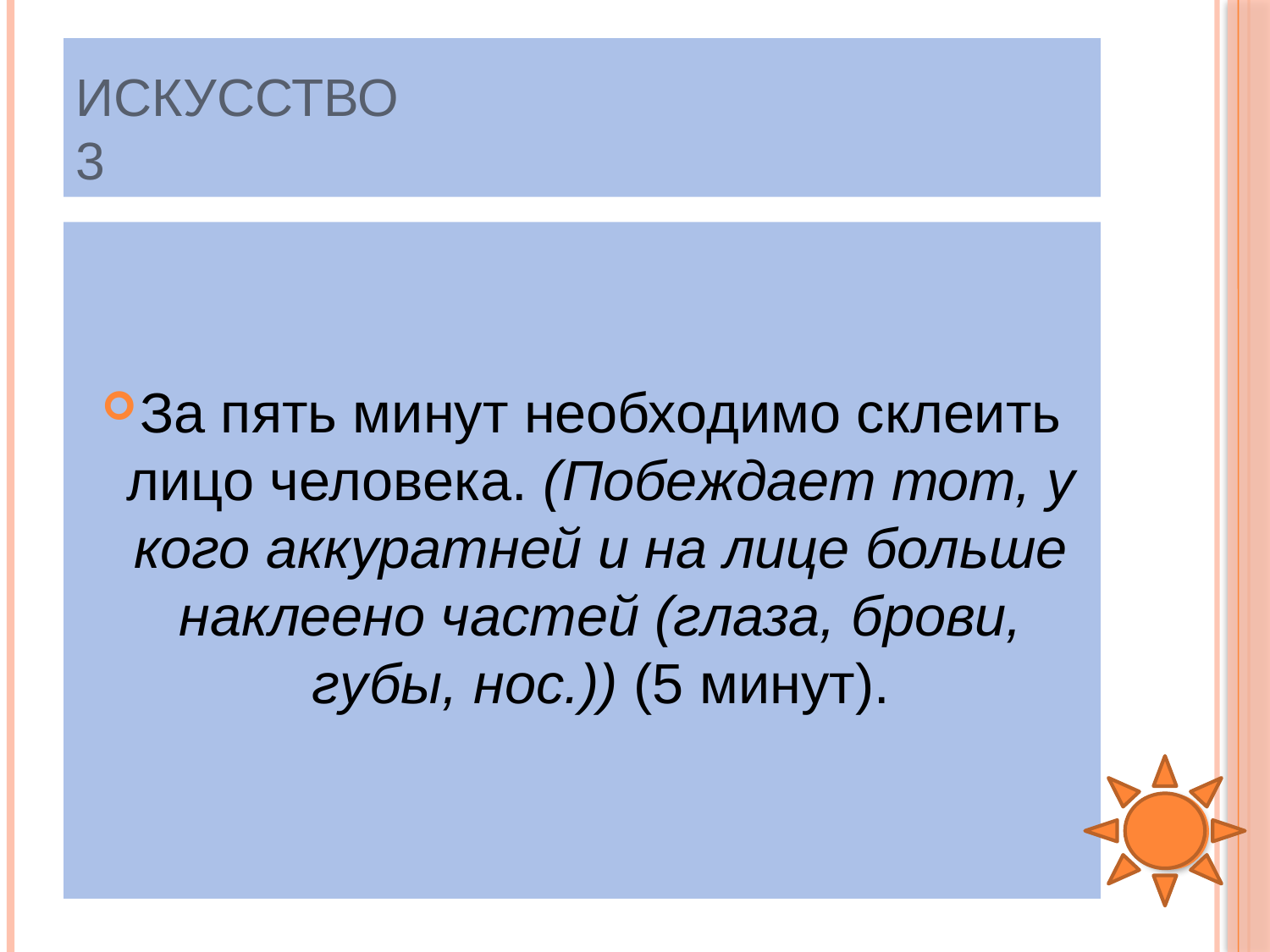

# Искусство                                              3

За пять минут необходимо склеить лицо человека. (Побеждает тот, у кого аккуратней и на лице больше наклеено частей (глаза, брови, губы, нос.)) (5 минут).